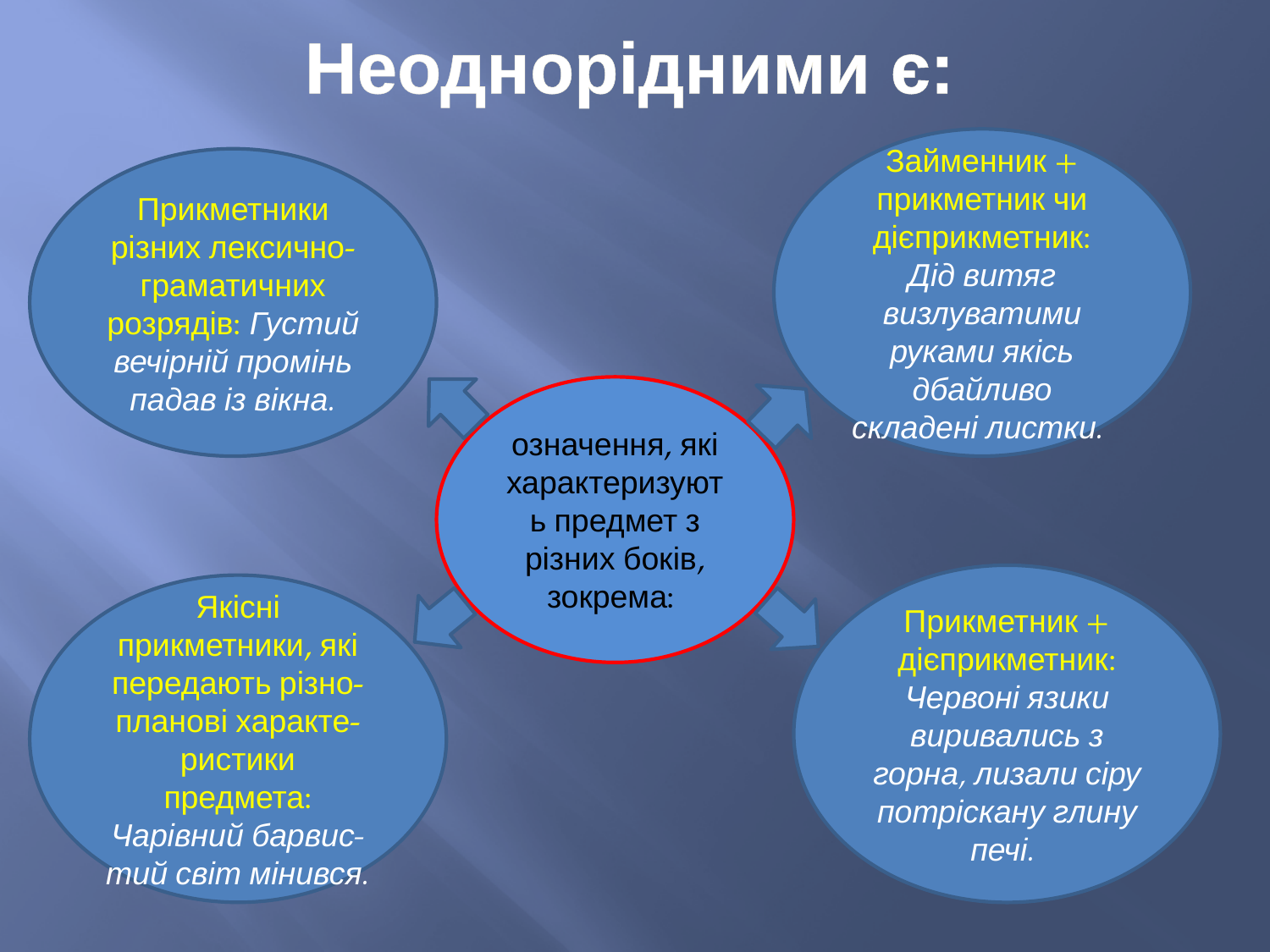

# Неоднорідними є:

Займенник + прикметник чи дієприкметник: Дід витяг визлуватими руками якісь дбайливо складені листки.
Прикметники різних лексично-граматичних розрядів: Густий вечірній промінь падав із вікна.

означення, які характеризують предмет з різних боків, зокрема:
Прикметник + дієприкметник: Червоні язики виривались з горна, лизали сіру потріскану глину печі.
Якісні прикметники, які передають різно-планові характе-ристики предмета: Чарівний барвис-тий світ мінився.